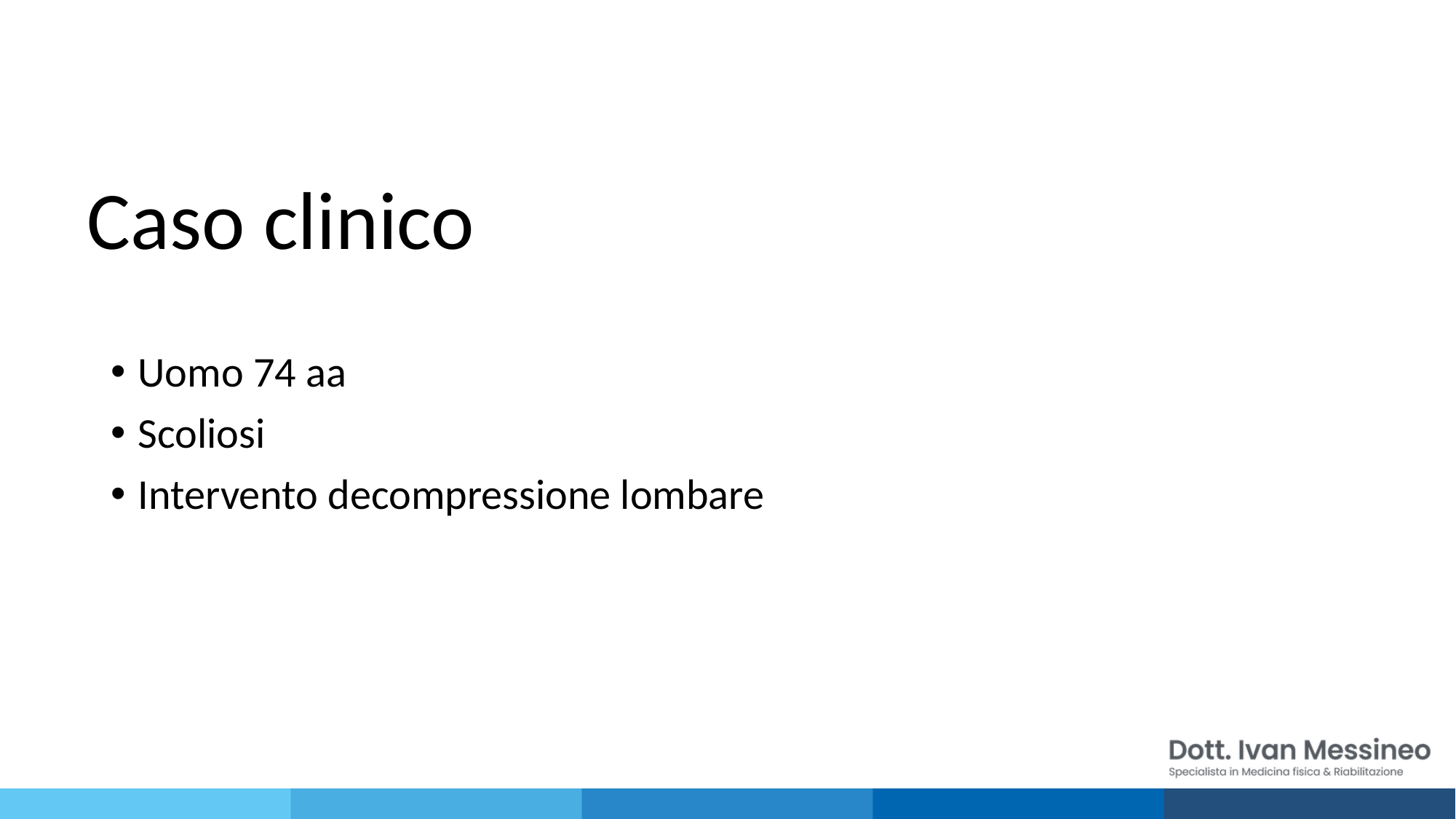

# Caso clinico

Uomo 74 aa
Scoliosi
Intervento decompressione lombare